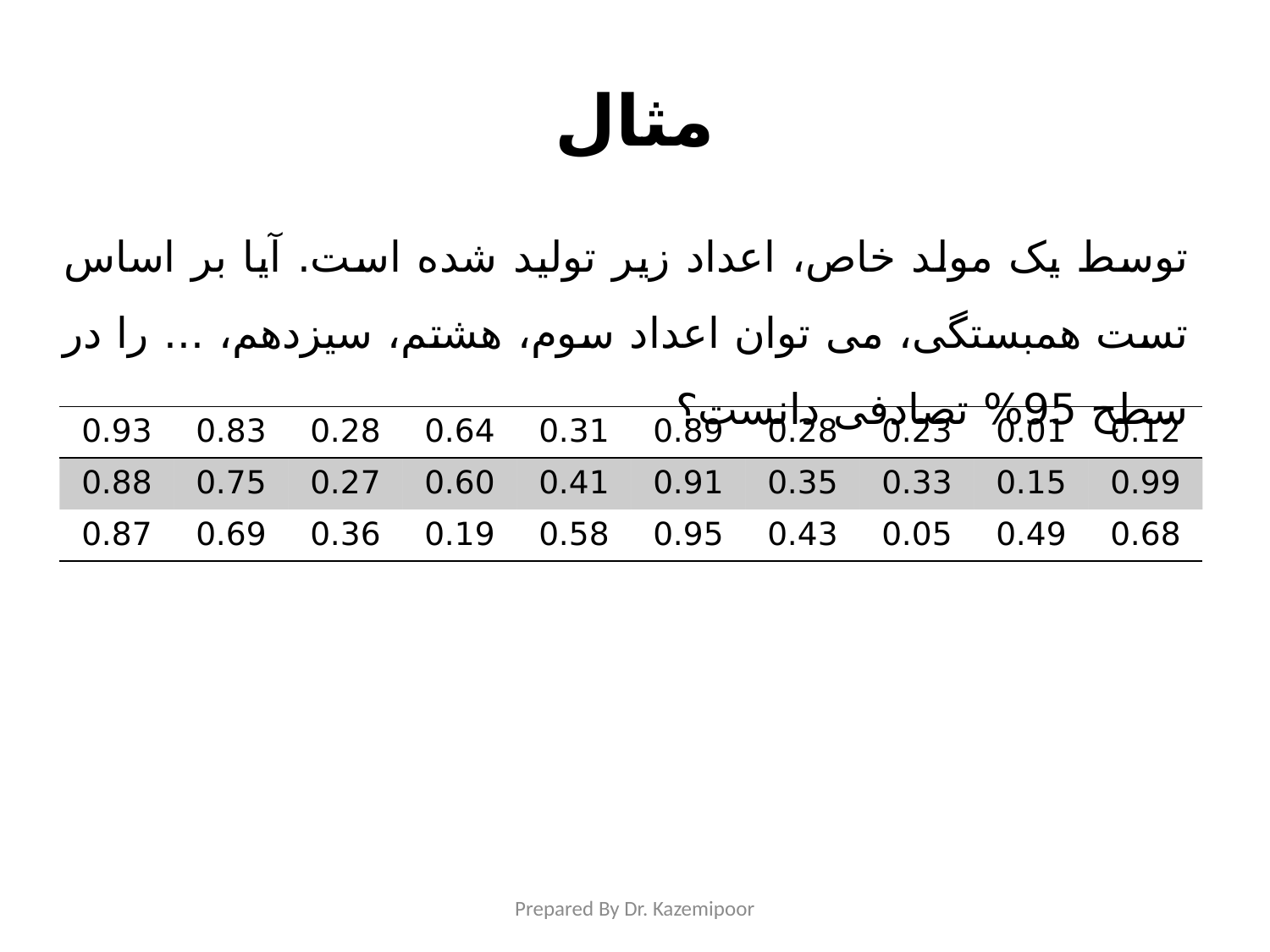

# مثال
توسط یک مولد خاص، اعداد زیر تولید شده است. آیا بر اساس تست همبستگی، می توان اعداد سوم، هشتم، سیزدهم، ... را در سطح 95% تصادفی دانست؟
| 0.93 | 0.83 | 0.28 | 0.64 | 0.31 | 0.89 | 0.28 | 0.23 | 0.01 | 0.12 |
| --- | --- | --- | --- | --- | --- | --- | --- | --- | --- |
| 0.88 | 0.75 | 0.27 | 0.60 | 0.41 | 0.91 | 0.35 | 0.33 | 0.15 | 0.99 |
| 0.87 | 0.69 | 0.36 | 0.19 | 0.58 | 0.95 | 0.43 | 0.05 | 0.49 | 0.68 |
Prepared By Dr. Kazemipoor